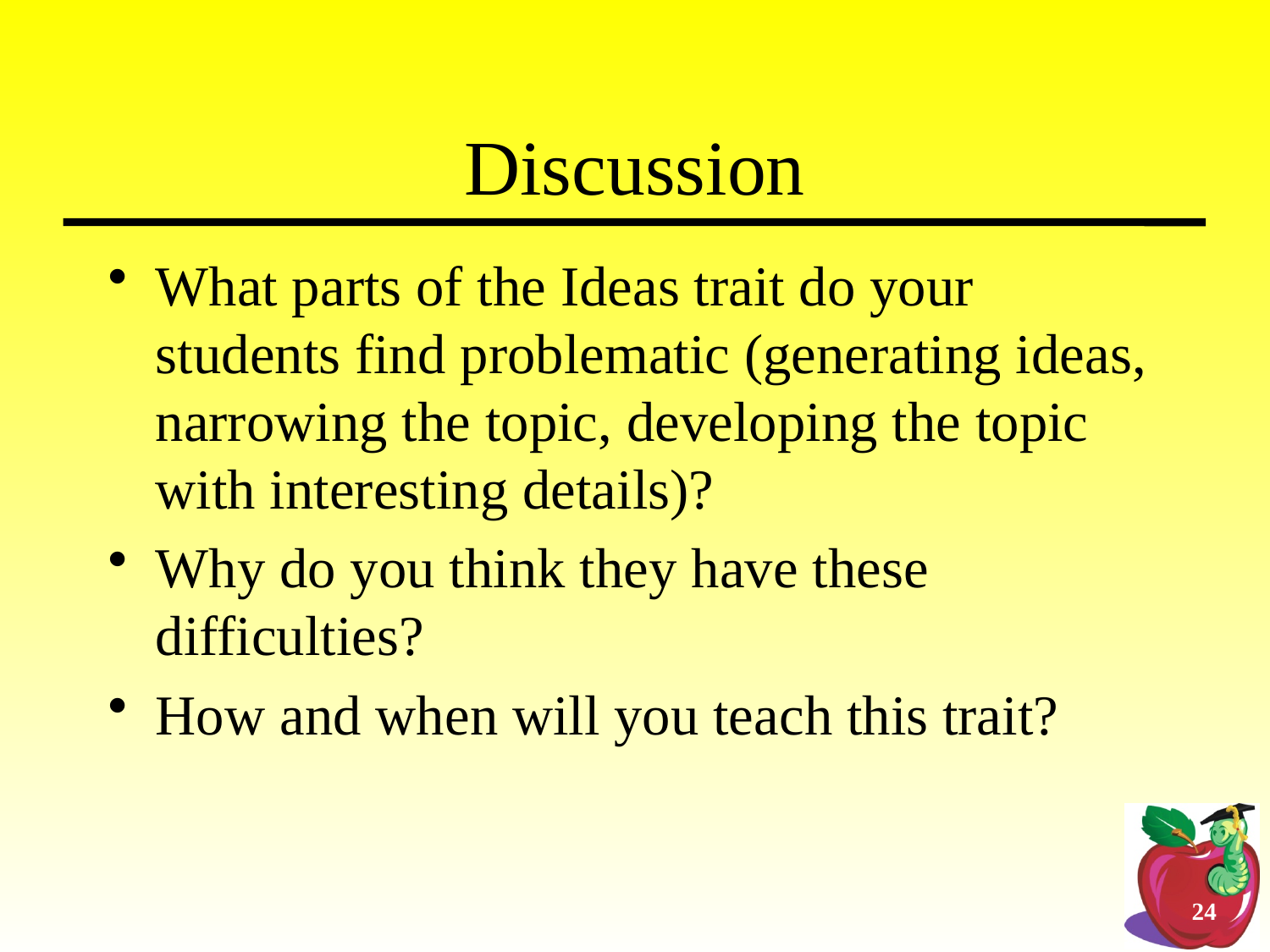

# Discussion
What parts of the Ideas trait do your students find problematic (generating ideas, narrowing the topic, developing the topic with interesting details)?
Why do you think they have these difficulties?
How and when will you teach this trait?
24